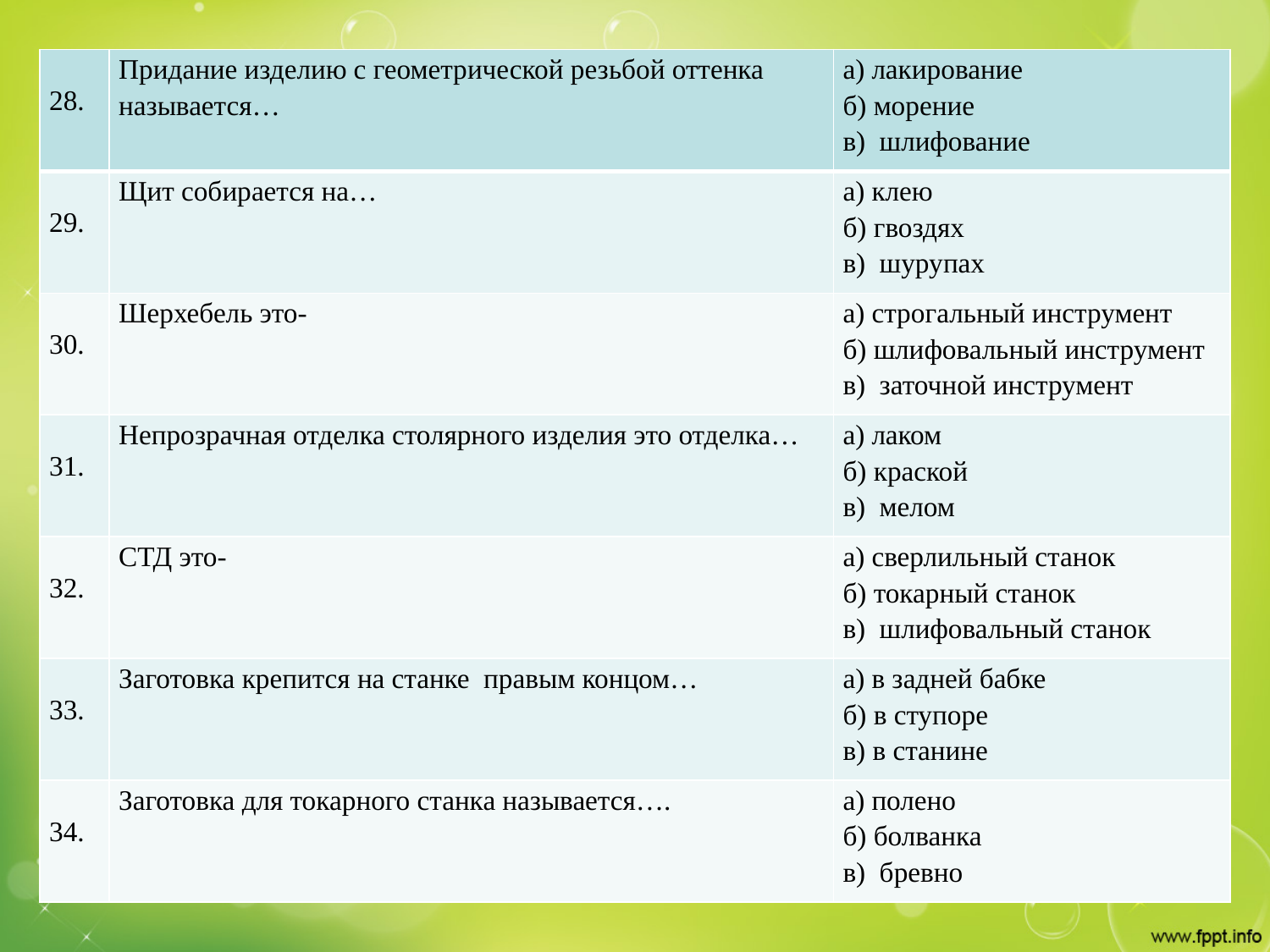

#
| 28. | Придание изделию с геометрической резьбой оттенка называется… | а) лакирование б) морение в) шлифование |
| --- | --- | --- |
| 29. | Щит собирается на… | а) клею б) гвоздях в) шурупах |
| 30. | Шерхебель это- | а) строгальный инструмент б) шлифовальный инструмент в) заточной инструмент |
| 31. | Непрозрачная отделка столярного изделия это отделка… | а) лаком б) краской в) мелом |
| 32. | СТД это- | а) сверлильный станок б) токарный станок в) шлифовальный станок |
| 33. | Заготовка крепится на станке правым концом… | а) в задней бабке б) в ступоре в) в станине |
| 34. | Заготовка для токарного станка называется…. | а) полено б) болванка в) бревно |